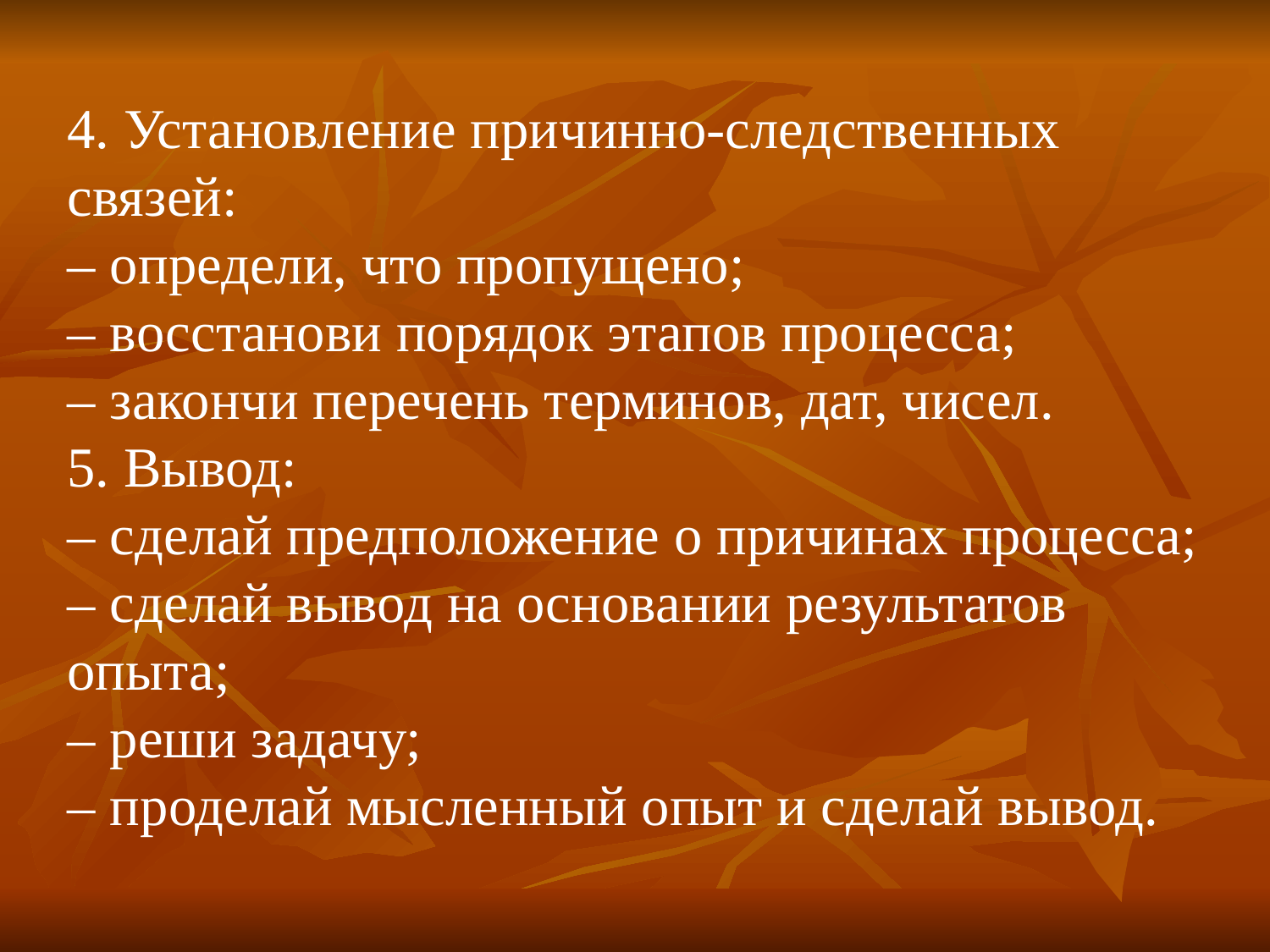

4. Установление причинно-следственных связей:
– определи, что пропущено;
– восстанови порядок этапов процесса;
– закончи перечень терминов, дат, чисел.
5. Вывод:
– сделай предположение о причинах процесса;
– сделай вывод на основании результатов опыта;
– реши задачу;
– проделай мысленный опыт и сделай вывод.